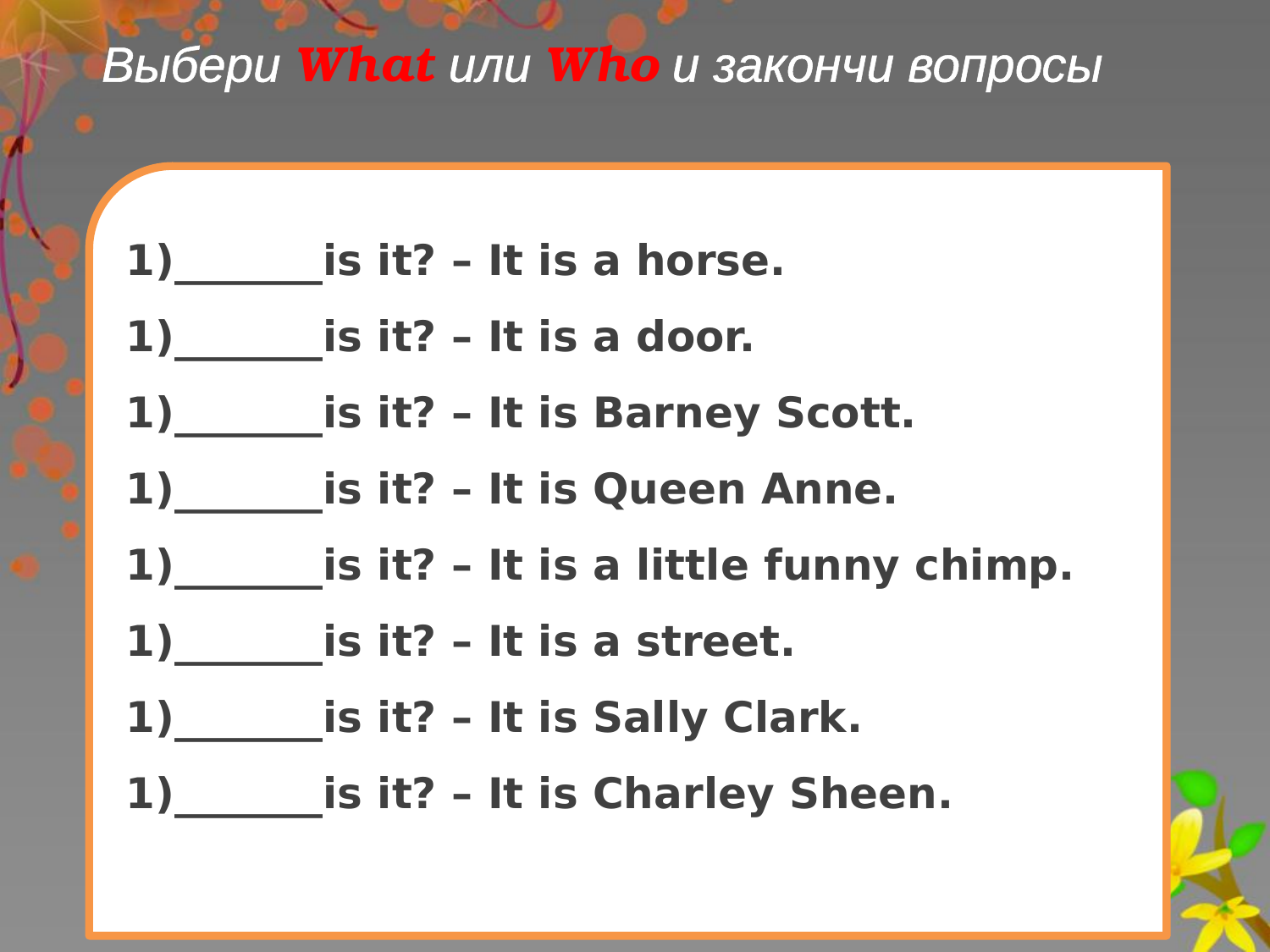

Выбери What или Who и закончи вопрoсы
1)_______is it? – It is a horse.
1)_______is it? – It is a door.
1)_______is it? – It is Barney Scott.
1)_______is it? – It is Queen Anne.
1)_______is it? – It is a little funny chimp.
1)_______is it? – It is a street.
1)_______is it? – It is Sally Clark.
1)_______is it? – It is Charley Sheen.